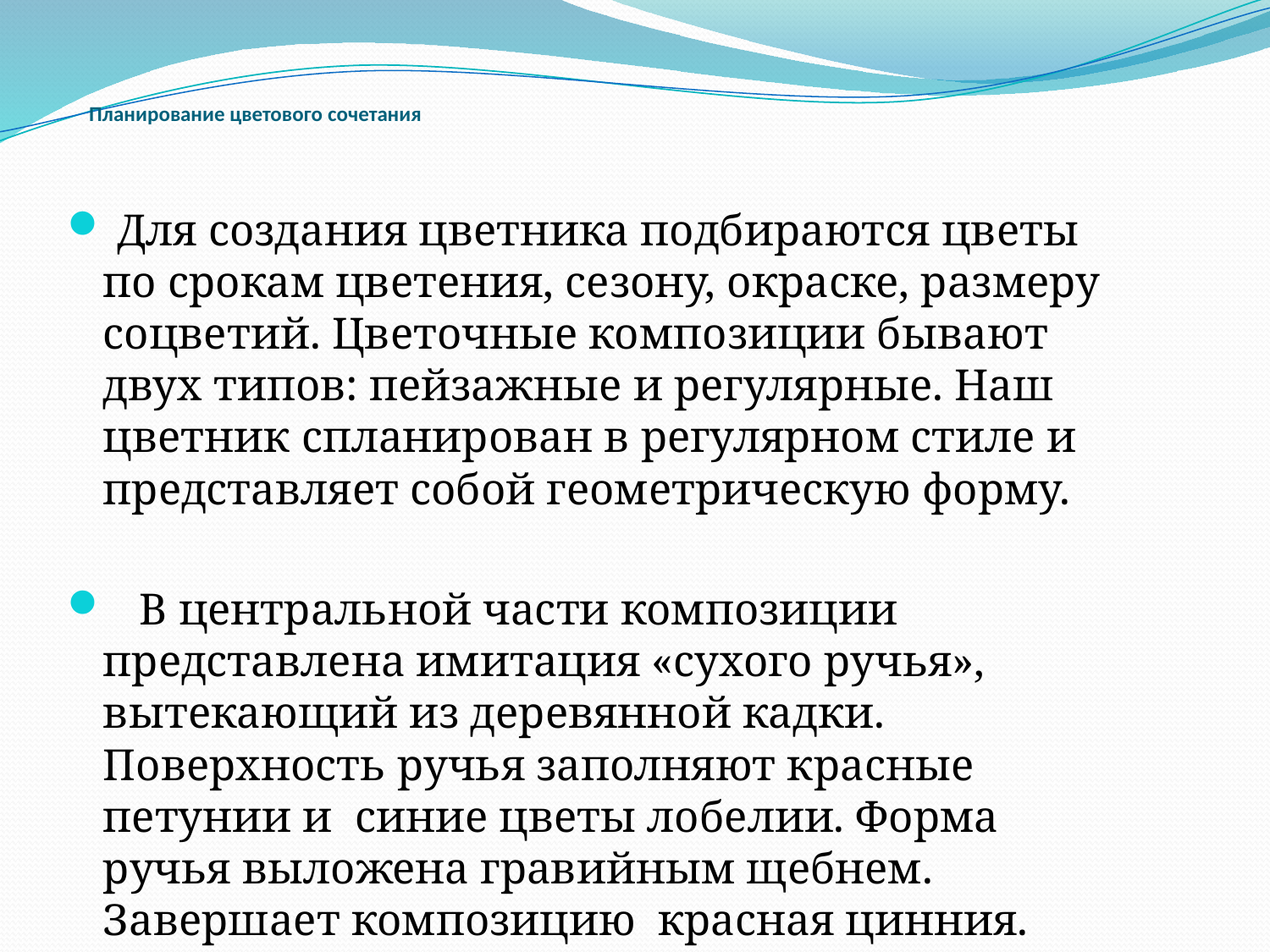

# Планирование цветового сочетания

 Для создания цветника подбираются цветы по срокам цветения, сезону, окраске, размеру соцветий. Цветочные композиции бывают  двух типов: пейзажные и регулярные. Наш цветник спланирован в регулярном стиле и представляет собой геометрическую форму.

   В центральной части композиции представлена имитация «сухого ручья», вытекающий из деревянной кадки. Поверхность ручья заполняют красные петунии и  синие цветы лобелии. Форма ручья выложена гравийным щебнем. Завершает композицию  красная цинния.